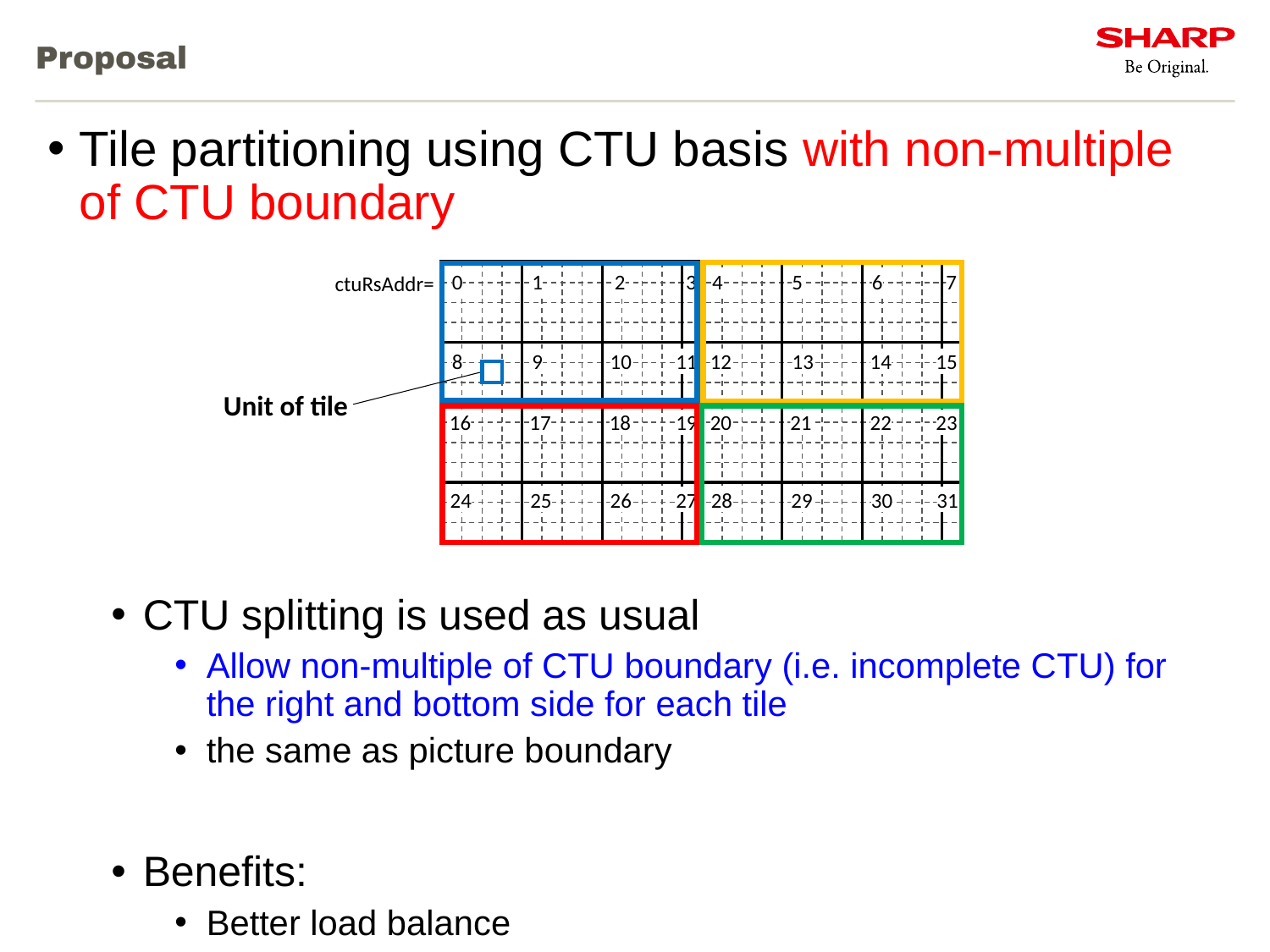

# Proposal
Tile partitioning using CTU basis with non-multiple of CTU boundary

CTU splitting is used as usual
Allow non-multiple of CTU boundary (i.e. incomplete CTU) for the right and bottom side for each tile
the same as picture boundary

Benefits:
Better load balance
Better fitting to regions

ctuRsAddr=
0
1
2
3
4
5
6
7
8
9
10
11
12
13
14
15
16
17
18
19
20
21
22
23
24
25
26
27
28
29
30
31

Unit of tile